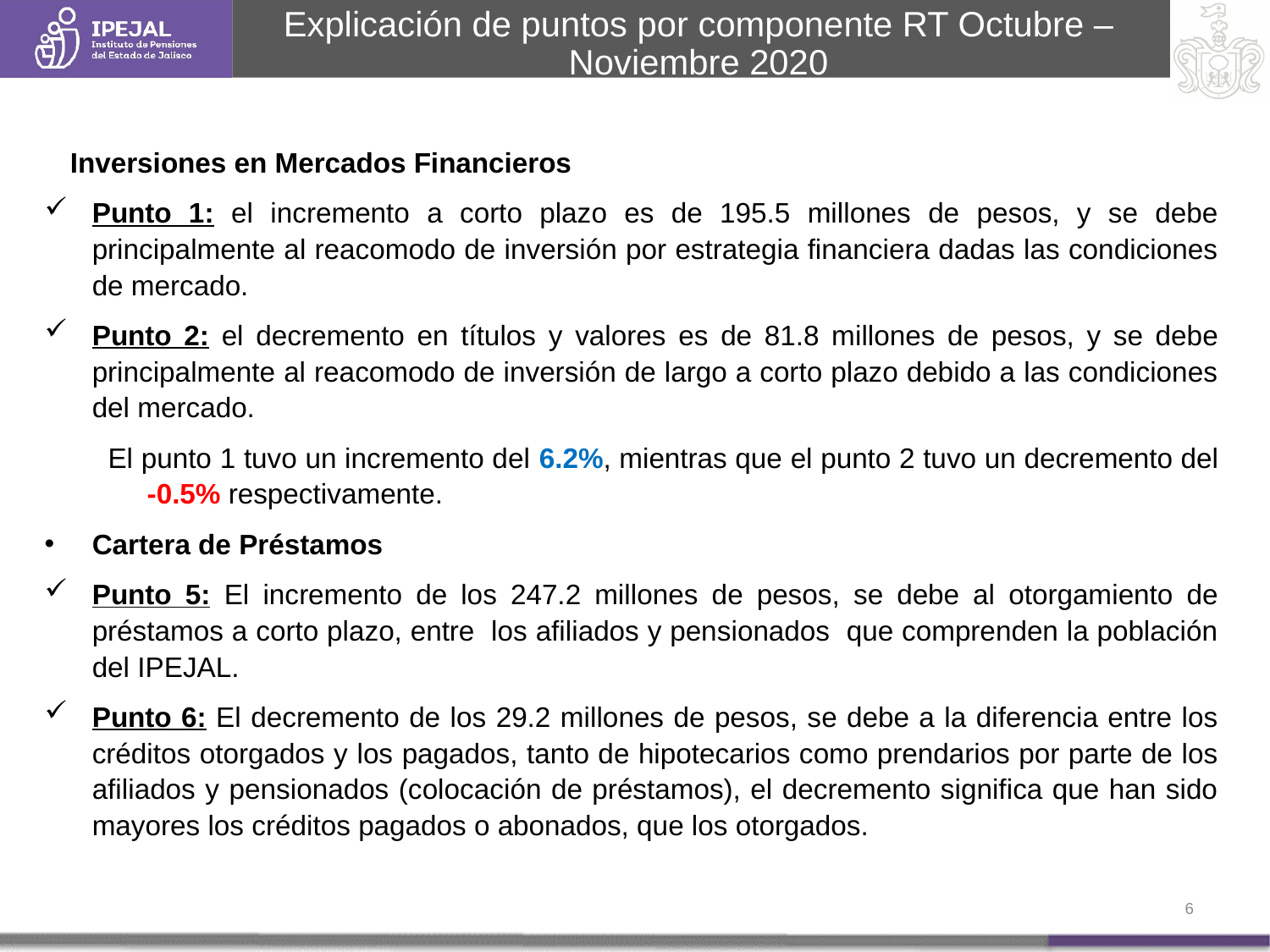

Explicación de puntos por componente RT Octubre – Noviembre 2020
    Inversiones en Mercados Financieros
Punto 1: el incremento a corto plazo es de 195.5 millones de pesos, y se debe principalmente al reacomodo de inversión por estrategia financiera dadas las condiciones de mercado.
Punto 2: el decremento en títulos y valores es de 81.8 millones de pesos, y se debe principalmente al reacomodo de inversión de largo a corto plazo debido a las condiciones del mercado.
El punto 1 tuvo un incremento del 6.2%, mientras que el punto 2 tuvo un decremento del      -0.5% respectivamente.
Cartera de Préstamos
Punto 5: El incremento de los 247.2 millones de pesos, se debe al otorgamiento de préstamos a corto plazo, entre  los afiliados y pensionados  que comprenden la población del IPEJAL.
Punto 6: El decremento de los 29.2 millones de pesos, se debe a la diferencia entre los créditos otorgados y los pagados, tanto de hipotecarios como prendarios por parte de los afiliados y pensionados (colocación de préstamos), el decremento significa que han sido mayores los créditos pagados o abonados, que los otorgados.
6